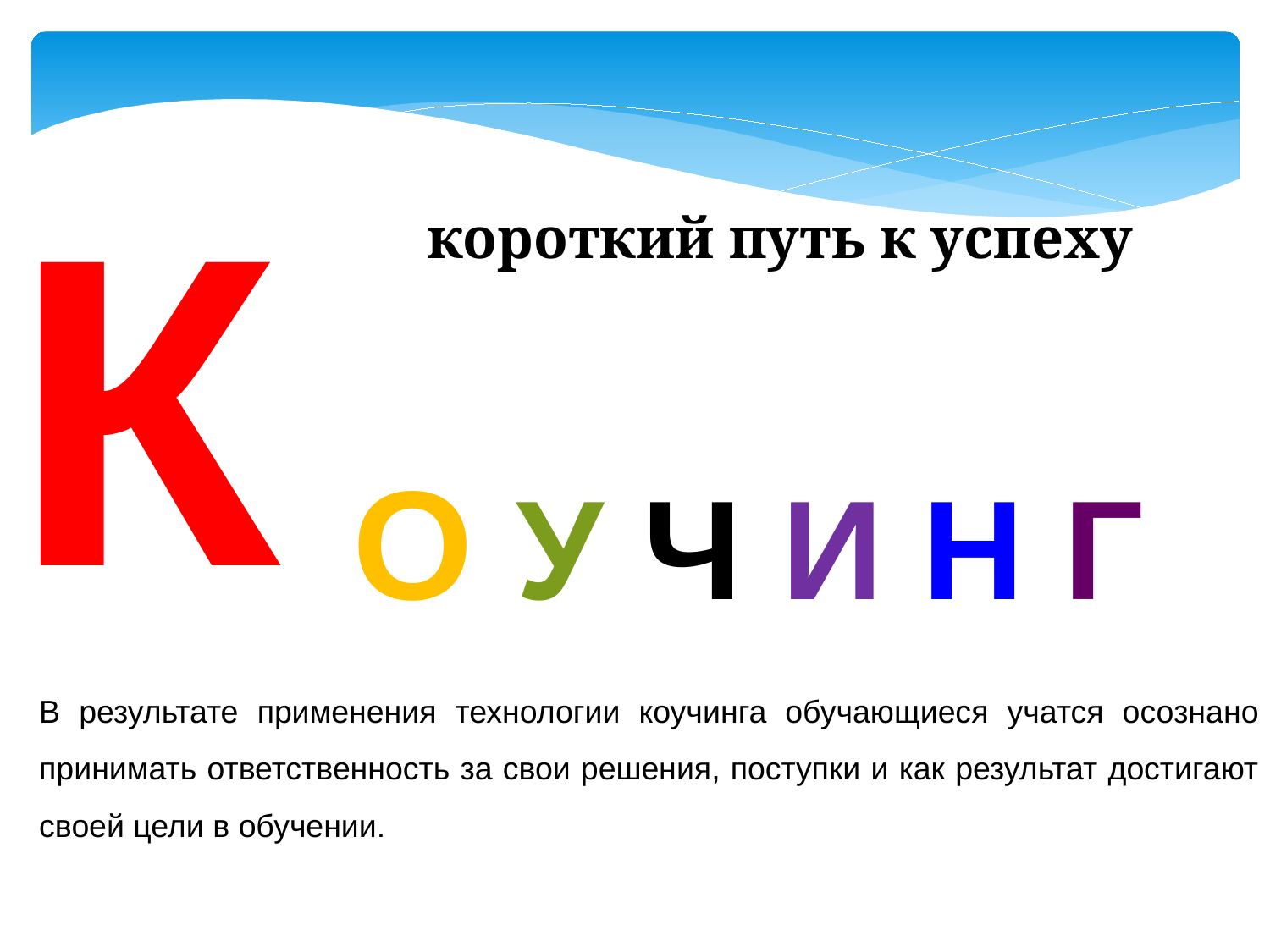

К
короткий путь к успеху
О У Ч И Н Г
В результате применения технологии коучинга обучающиеся учатся осознано принимать ответственность за свои решения, поступки и как результат достигают своей цели в обучении.